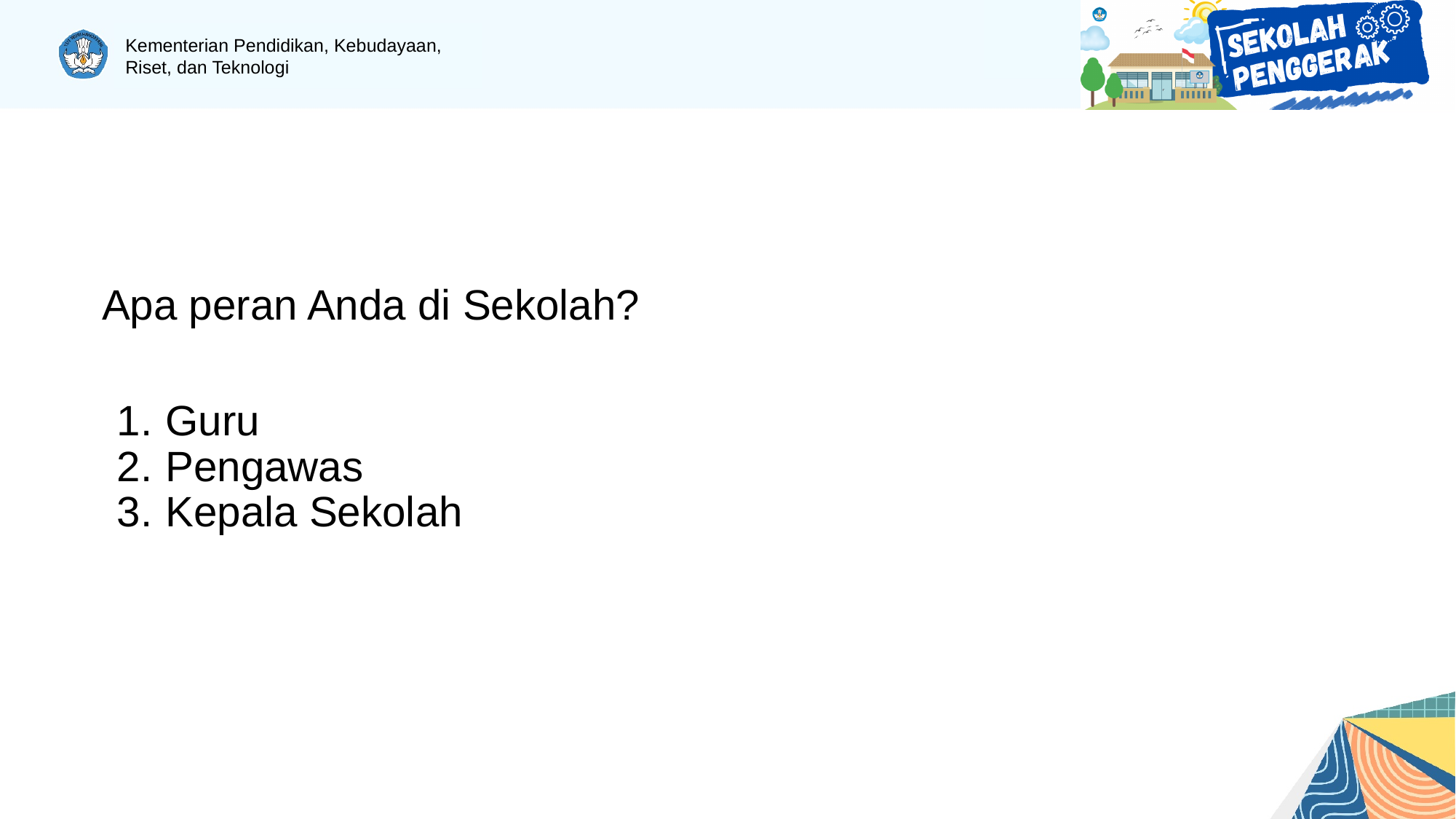

# Apa peran Anda di Sekolah?
Guru
Pengawas
Kepala Sekolah